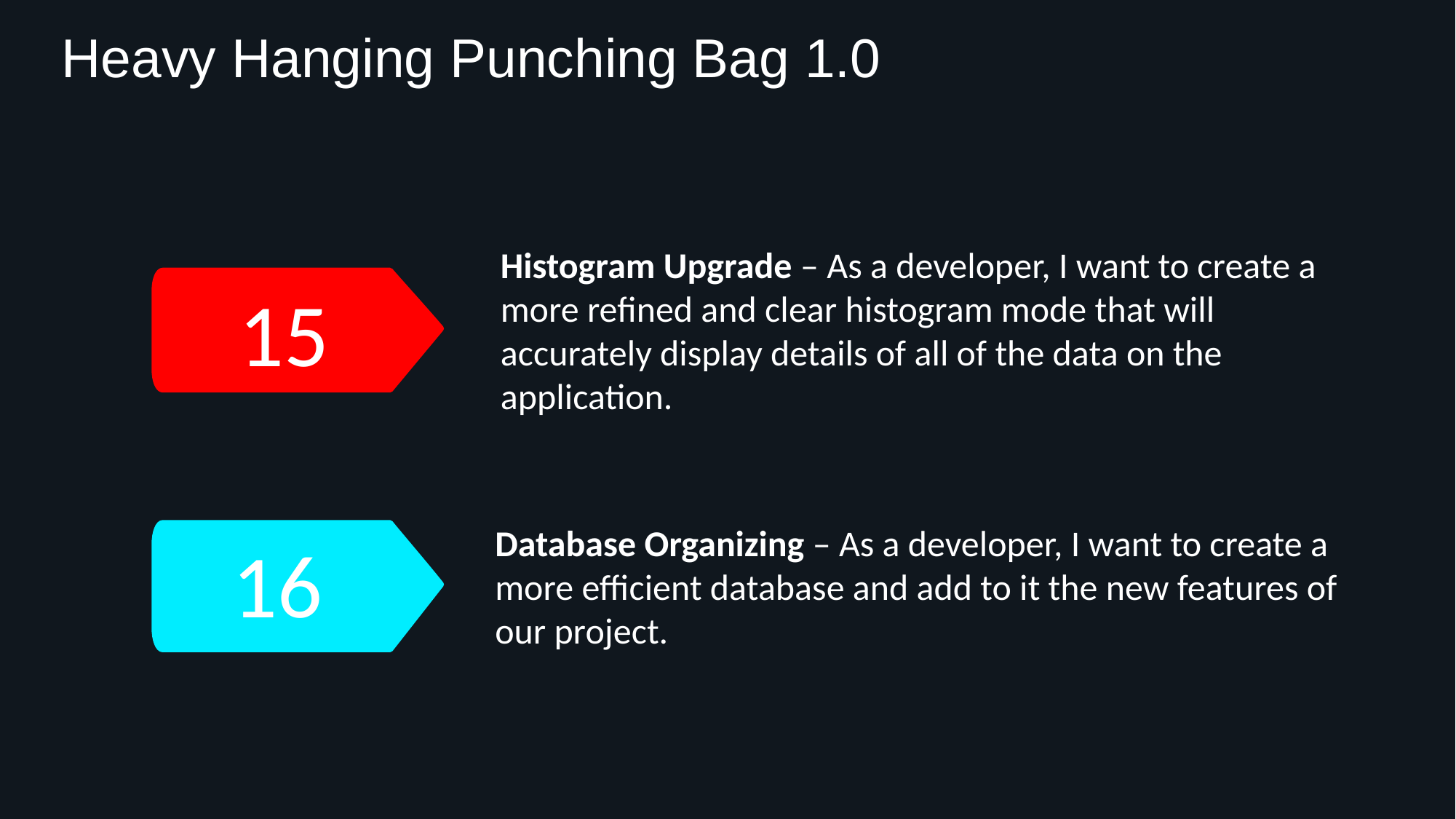

Heavy Hanging Punching Bag 1.0

Histogram Upgrade – As a developer, I want to create a more refined and clear histogram mode that will accurately display details of all of the data on the application.

15
Database Organizing – As a developer, I want to create a more efficient database and add to it the new features of our project.

16